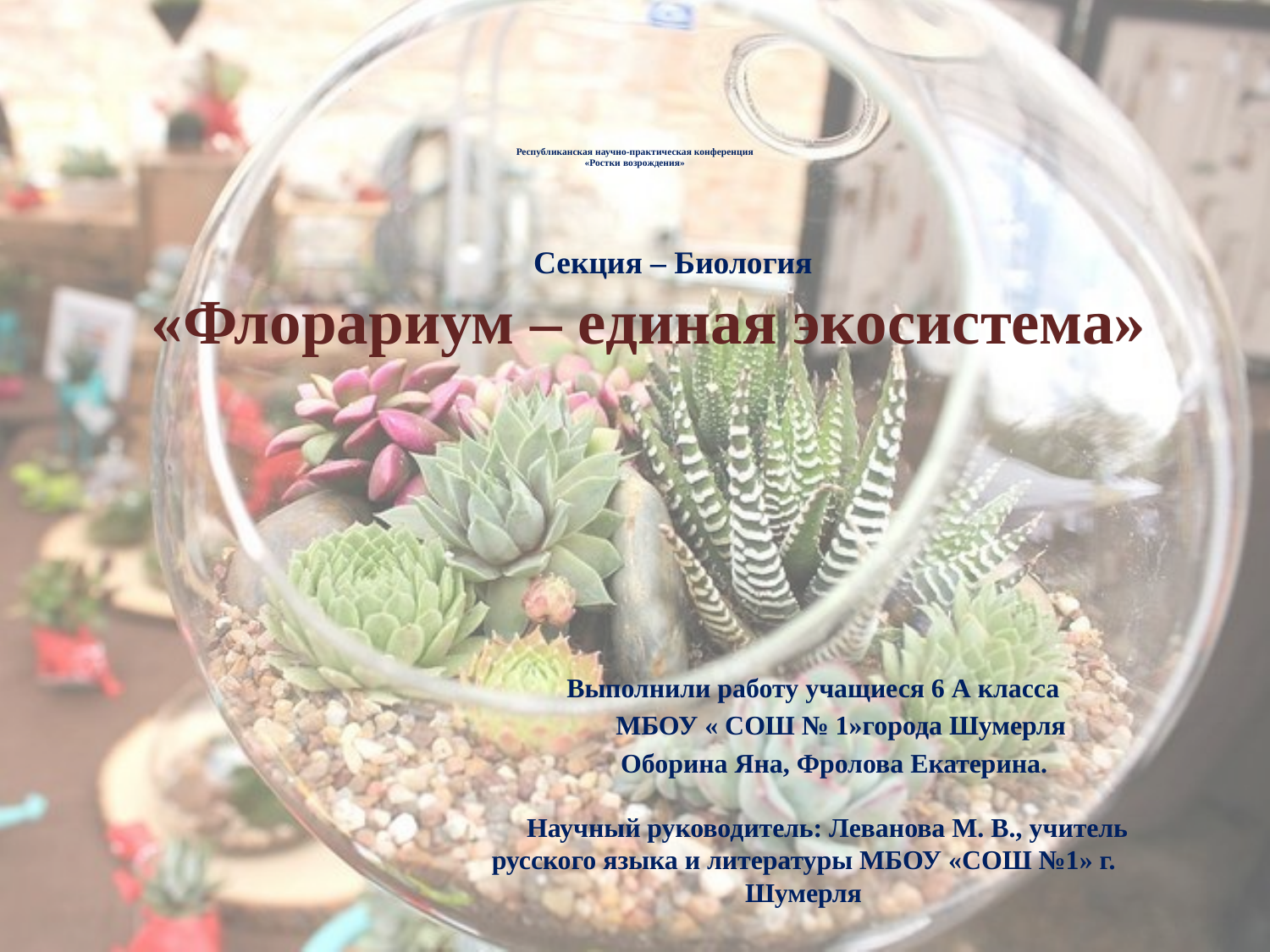

# Республиканская научно-практическая конференция «Ростки возрождения»
       Секция – Биология
 «Флорариум – единая экосистема»
   Выполнили работу учащиеся 6 А класса
           МБОУ « СОШ № 1»города Шумерля
         Оборина Яна, Фролова Екатерина.
       Научный руководитель: Леванова М. В., учитель русского языка и литературы МБОУ «СОШ №1» г. Шумерля